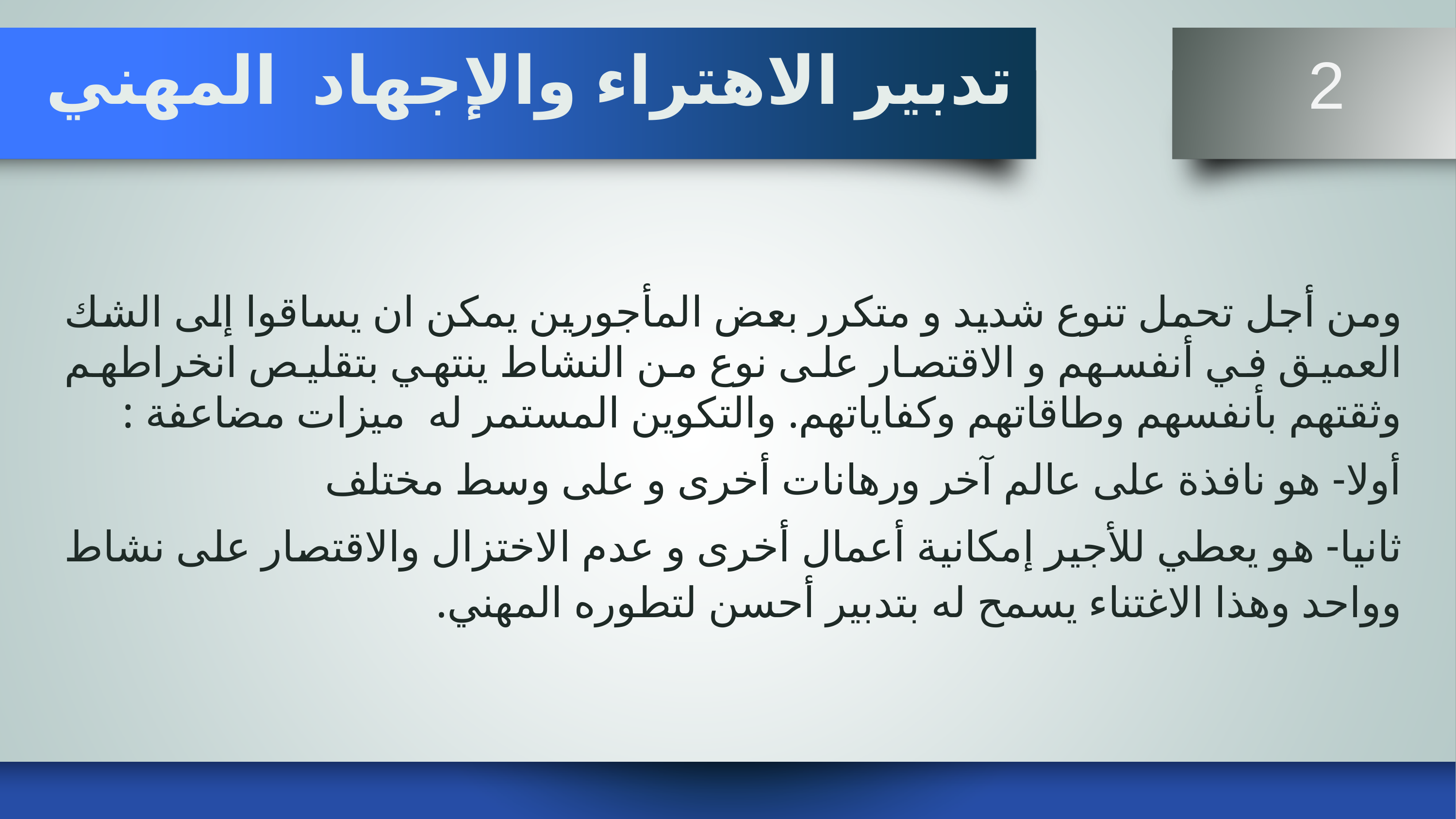

# تدبير الاهتراء والإجهاد  المهني
 2
ومن أجل تحمل تنوع شديد و متكرر بعض المأجورين يمكن ان يساقوا إلى الشك العميق في أنفسهم و الاقتصار على نوع من النشاط ينتهي بتقليص انخراطهم وثقتهم بأنفسهم وطاقاتهم وكفاياتهم. والتكوين المستمر له  ميزات مضاعفة :
أولا- هو نافذة على عالم آخر ورهانات أخرى و على وسط مختلف
ثانيا- هو يعطي للأجير إمكانية أعمال أخرى و عدم الاختزال والاقتصار على نشاط وواحد وهذا الاغتناء يسمح له بتدبير أحسن لتطوره المهني.